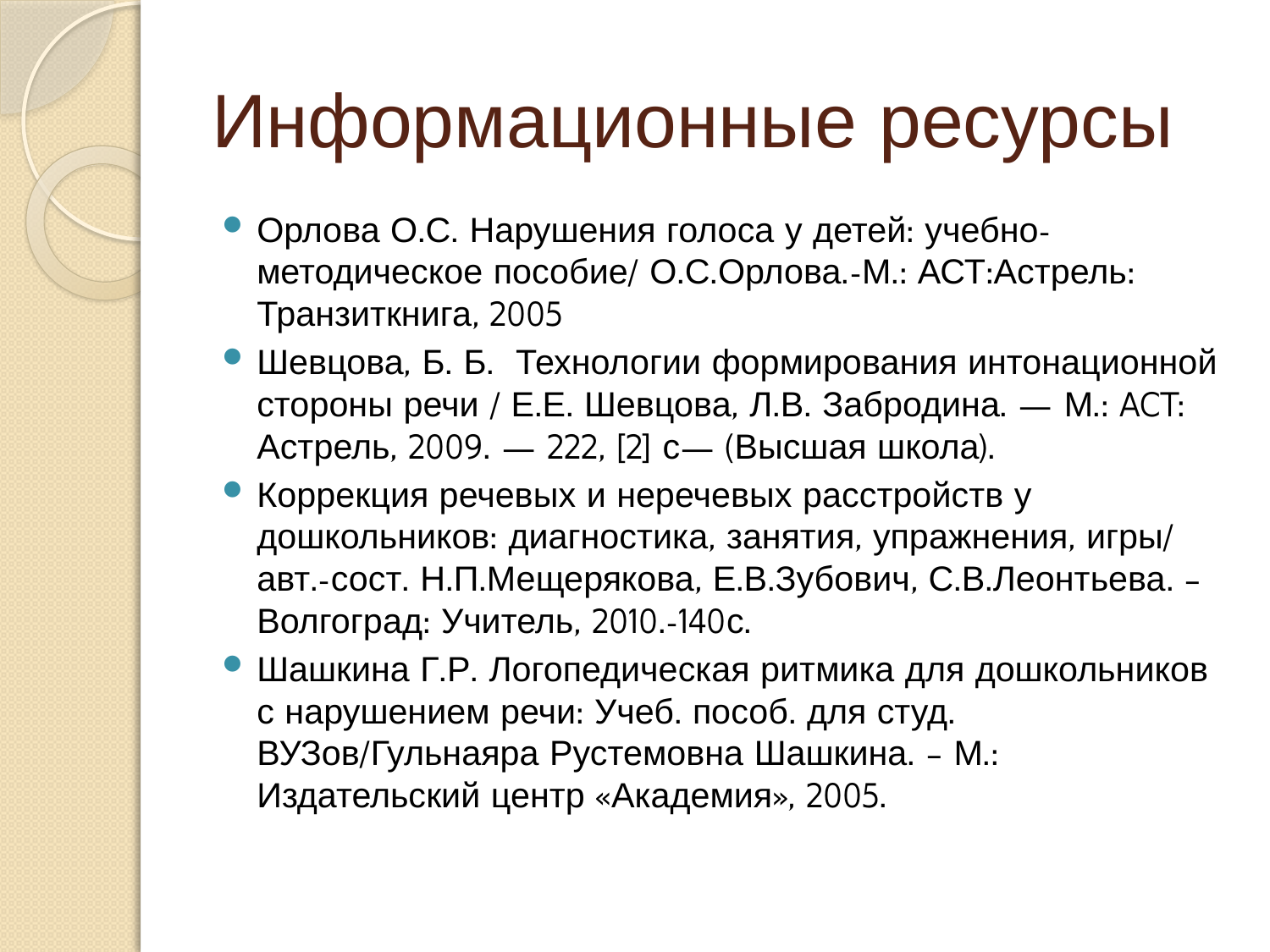

# Информационные ресурсы
Орлова О.С. Нарушения голоса у детей: учебно-методическое пособие/ О.С.Орлова.-М.: АСТ:Астрель: Транзиткнига, 2005
Шевцова, Б. Б.  Технологии формирования интонационной стороны речи / Е.Е. Шевцова, Л.В. Забродина. — М.: ACT: Астрель, 2009. — 222, [2] с— (Высшая школа).
Коррекция речевых и неречевых расстройств у дошкольников: диагностика, занятия, упражнения, игры/ авт.-сост. Н.П.Мещерякова, Е.В.Зубович, С.В.Леонтьева. –Волгоград: Учитель, 2010.-140с.
Шашкина Г.Р. Логопедическая ритмика для дошкольников с нарушением речи: Учеб. пособ. для студ. ВУЗов/Гульнаяра Рустемовна Шашкина. – М.: Издательский центр «Академия», 2005.